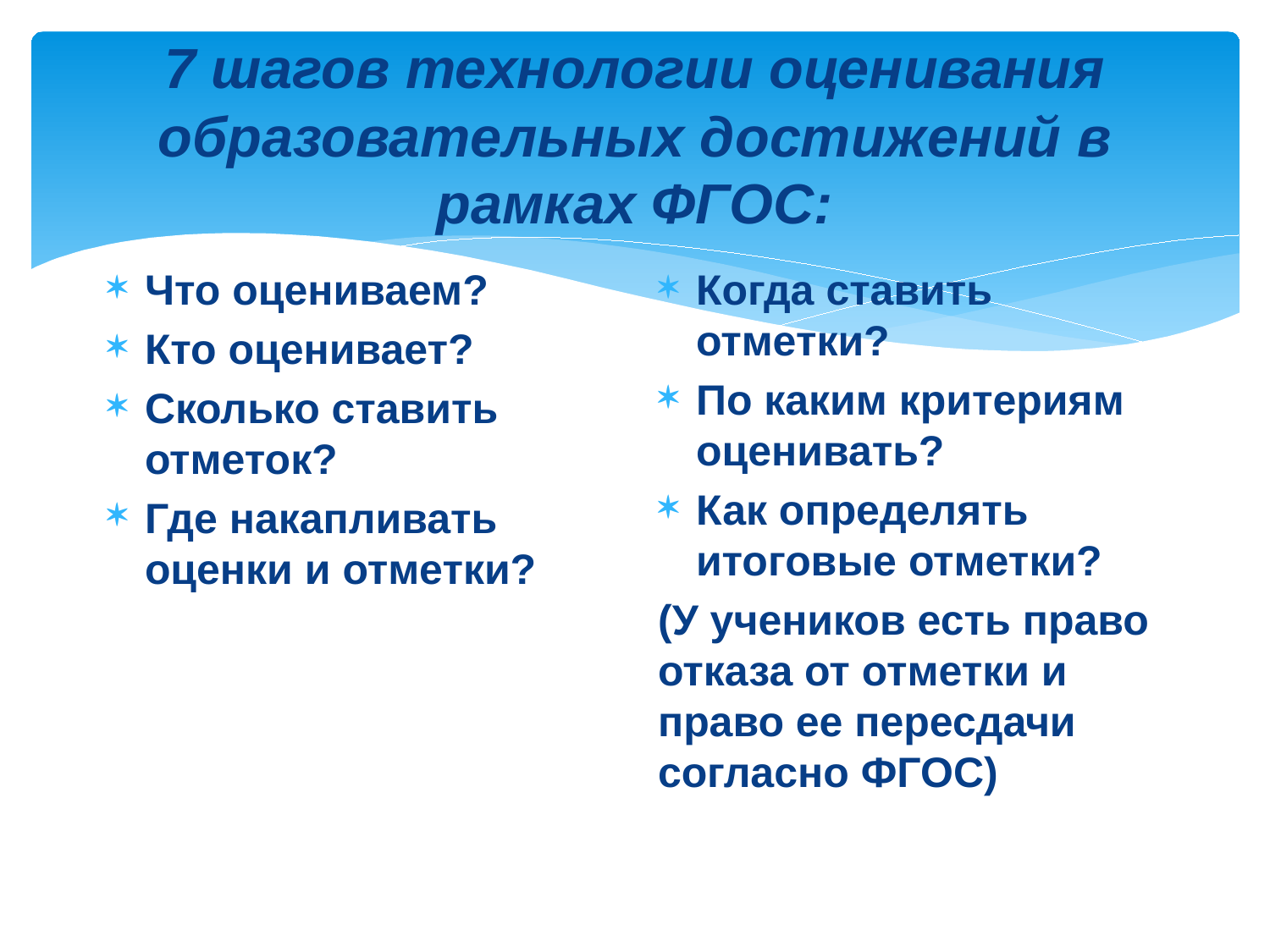

# 7 шагов технологии оценивания образовательных достижений в рамках ФГОС:
Что оцениваем?
Кто оценивает?
Сколько ставить отметок?
Где накапливать оценки и отметки?
Когда ставить отметки?
По каким критериям оценивать?
Как определять итоговые отметки?
(У учеников есть право отказа от отметки и право ее пересдачи согласно ФГОС)